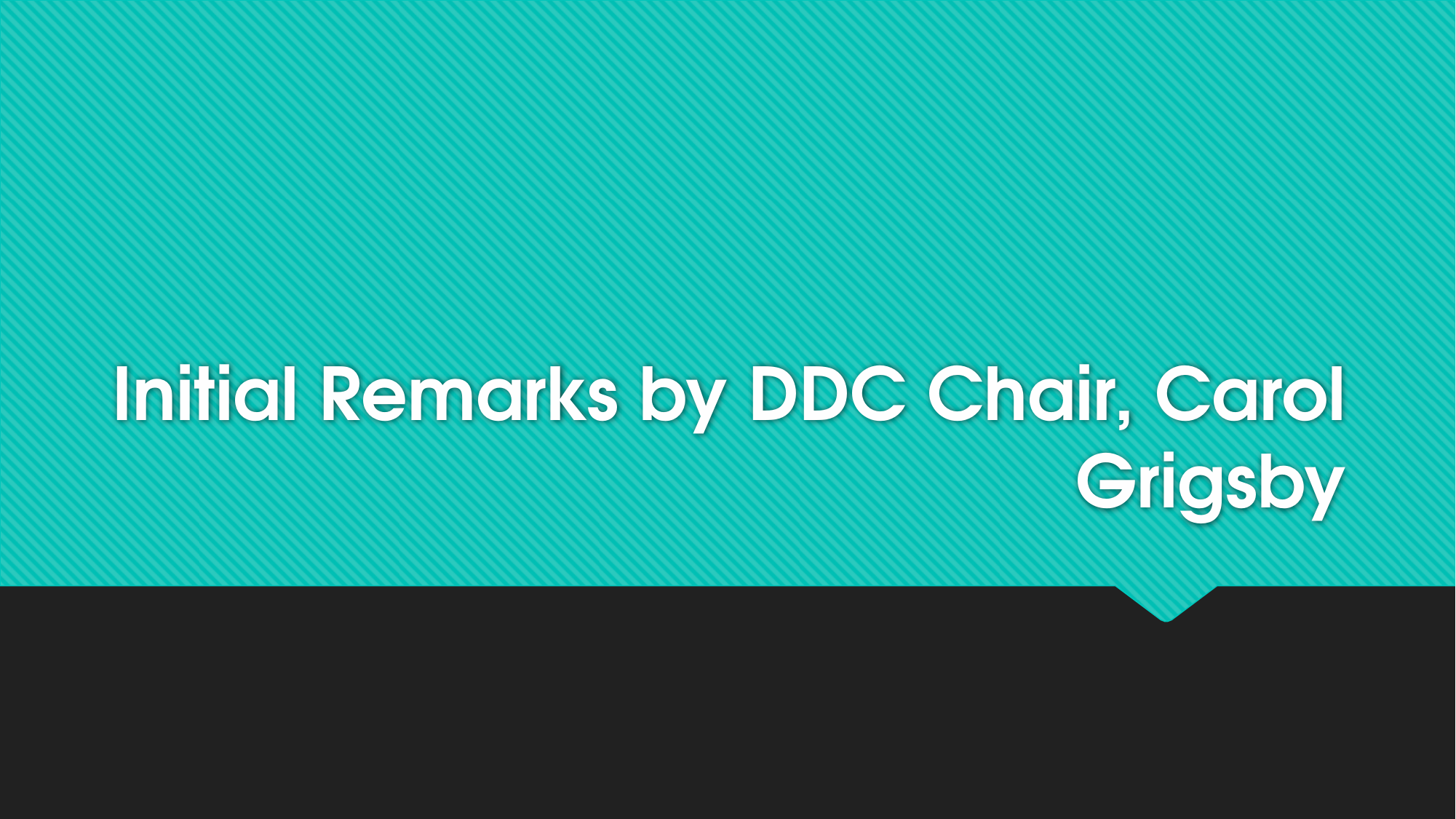

# Initial Remarks by DDC Chair, Carol Grigsby